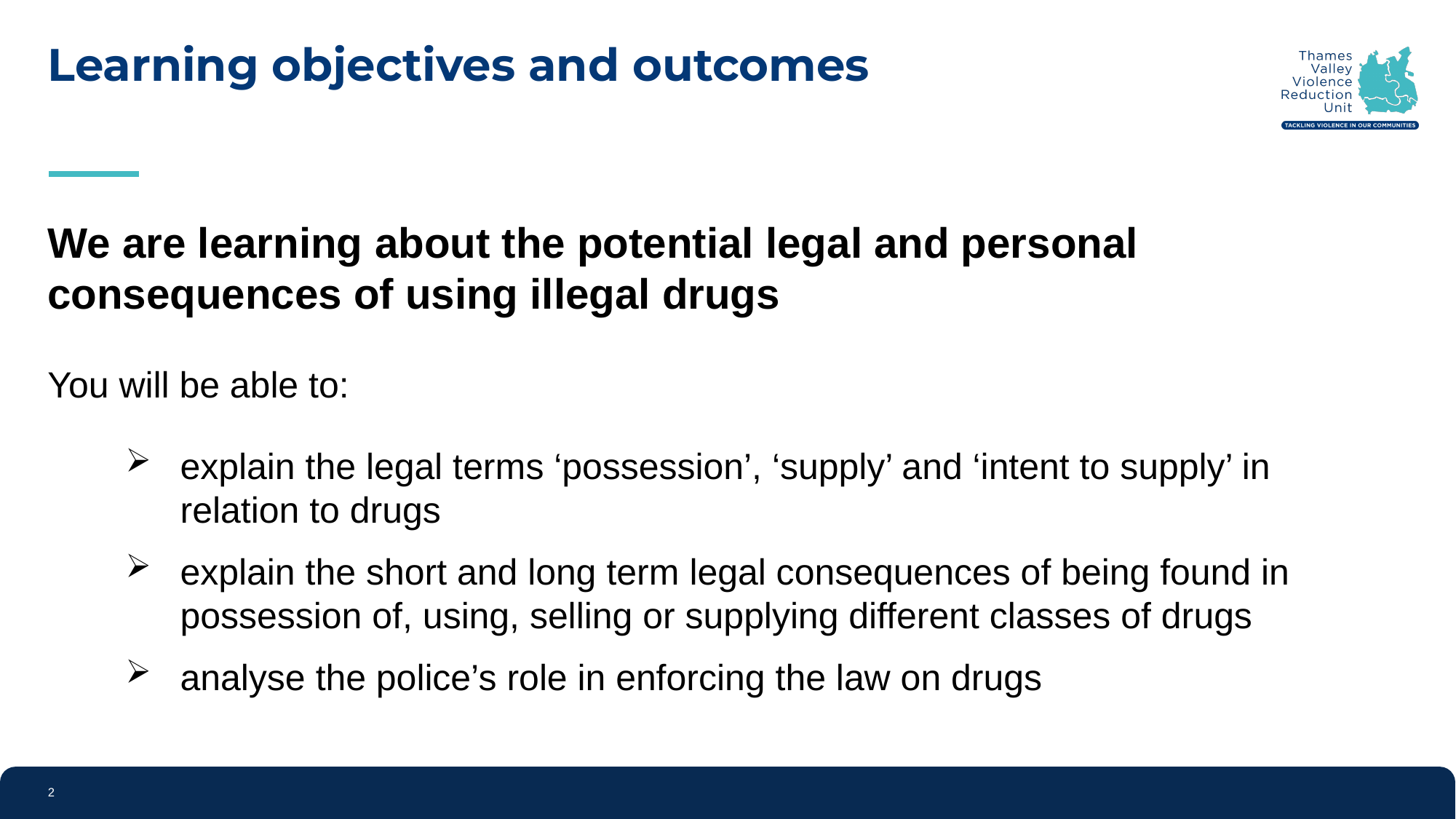

# Learning objectives and outcomes
We are learning about the potential legal and personal consequences of using illegal drugs

You will be able to:

explain the legal terms ‘possession’, ‘supply’ and ‘intent to supply’ in relation to drugs
explain the short and long term legal consequences of being found in possession of, using, selling or supplying different classes of drugs
analyse the police’s role in enforcing the law on drugs
2